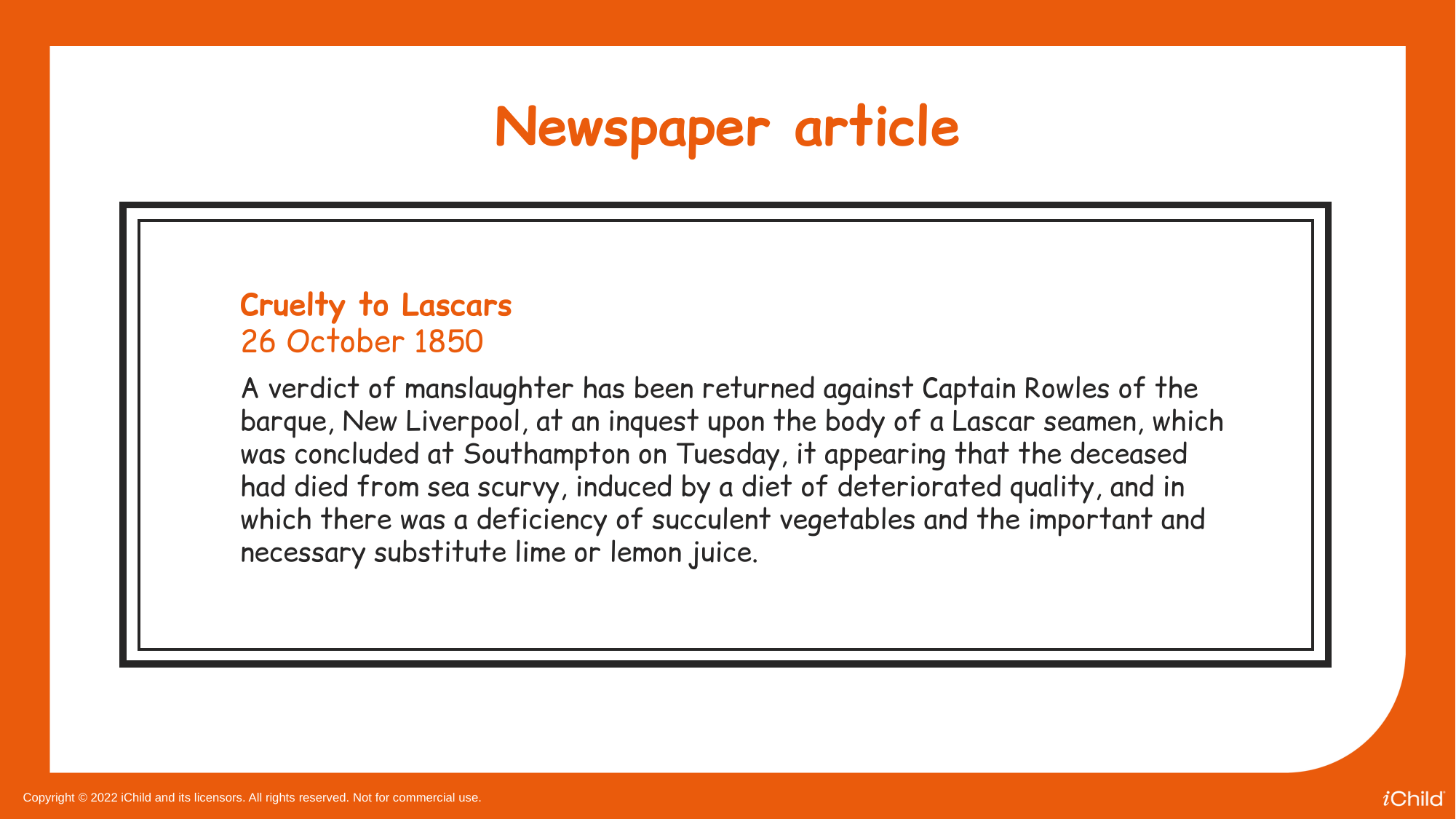

Newspaper article

Cruelty to Lascars
26 October 1850
A verdict of manslaughter has been returned against Captain Rowles of the barque, New Liverpool, at an inquest upon the body of a Lascar seamen, which was concluded at Southampton on Tuesday, it appearing that the deceased had died from sea scurvy, induced by a diet of deteriorated quality, and in which there was a deficiency of succulent vegetables and the important and necessary substitute lime or lemon juice.
Copyright © 2022 iChild and its licensors. All rights reserved. Not for commercial use.